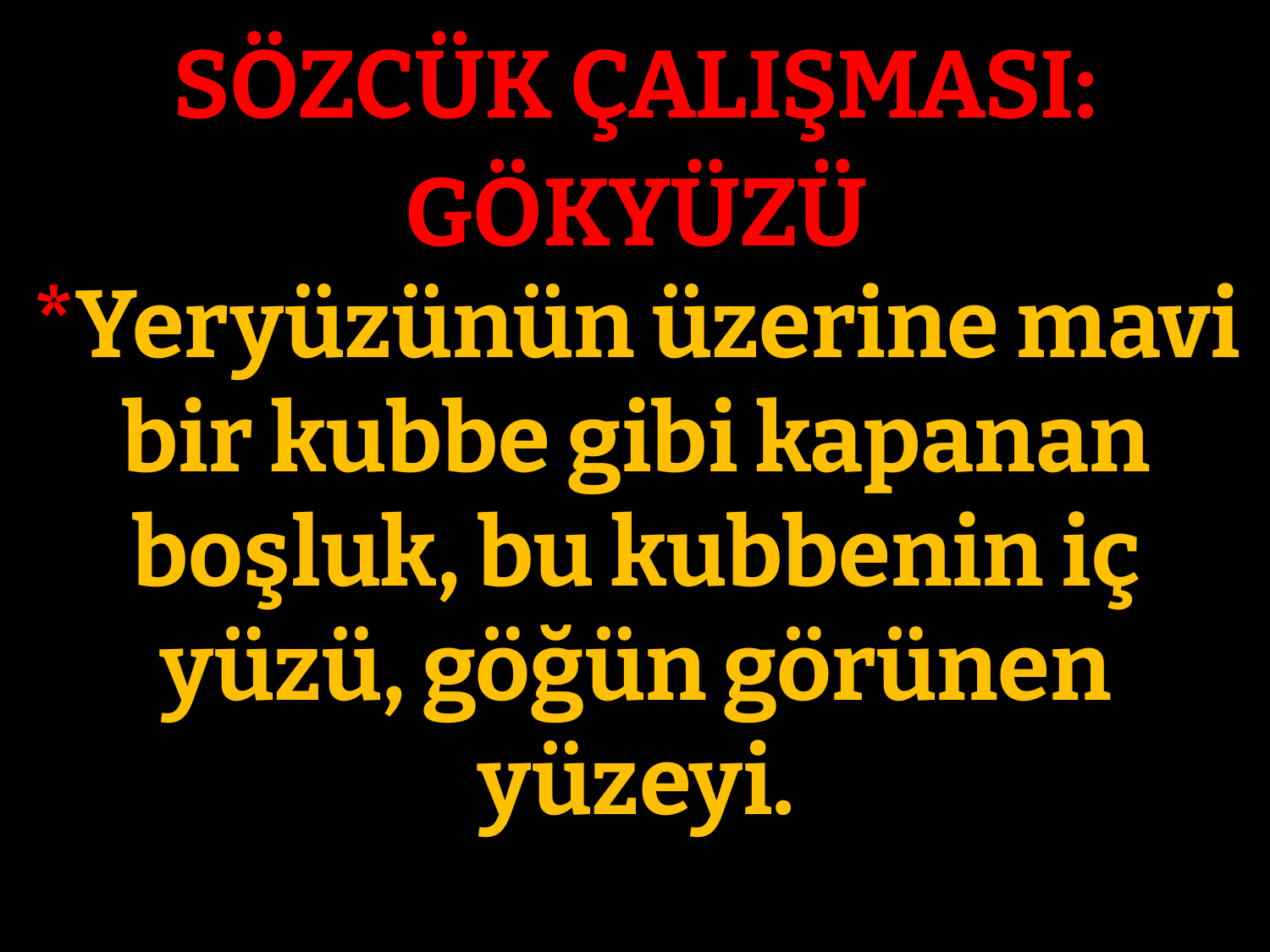

SÖZCÜK ÇALIŞMASI:
GÖKYÜZÜ
*Yeryüzünün üzerine mavi bir kubbe gibi kapanan boşluk, bu kubbenin iç yüzü, göğün görünen yüzeyi.